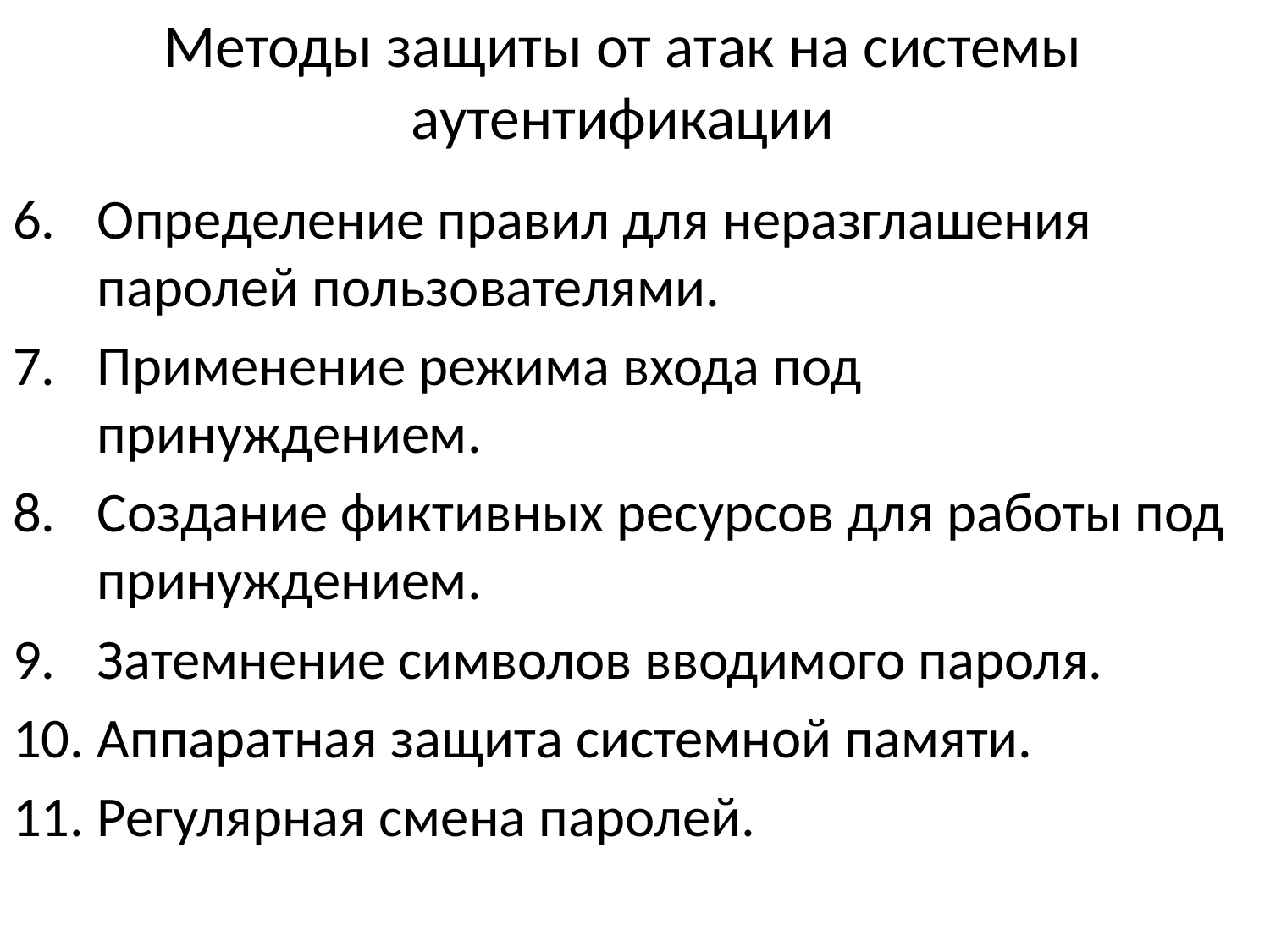

# Методы защиты от атак на системы аутентификации
Определение правил для неразглашения паролей пользователями.
Применение режима входа под принуждением.
Создание фиктивных ресурсов для работы под принуждением.
Затемнение символов вводимого пароля.
Аппаратная защита системной памяти.
Регулярная смена паролей.